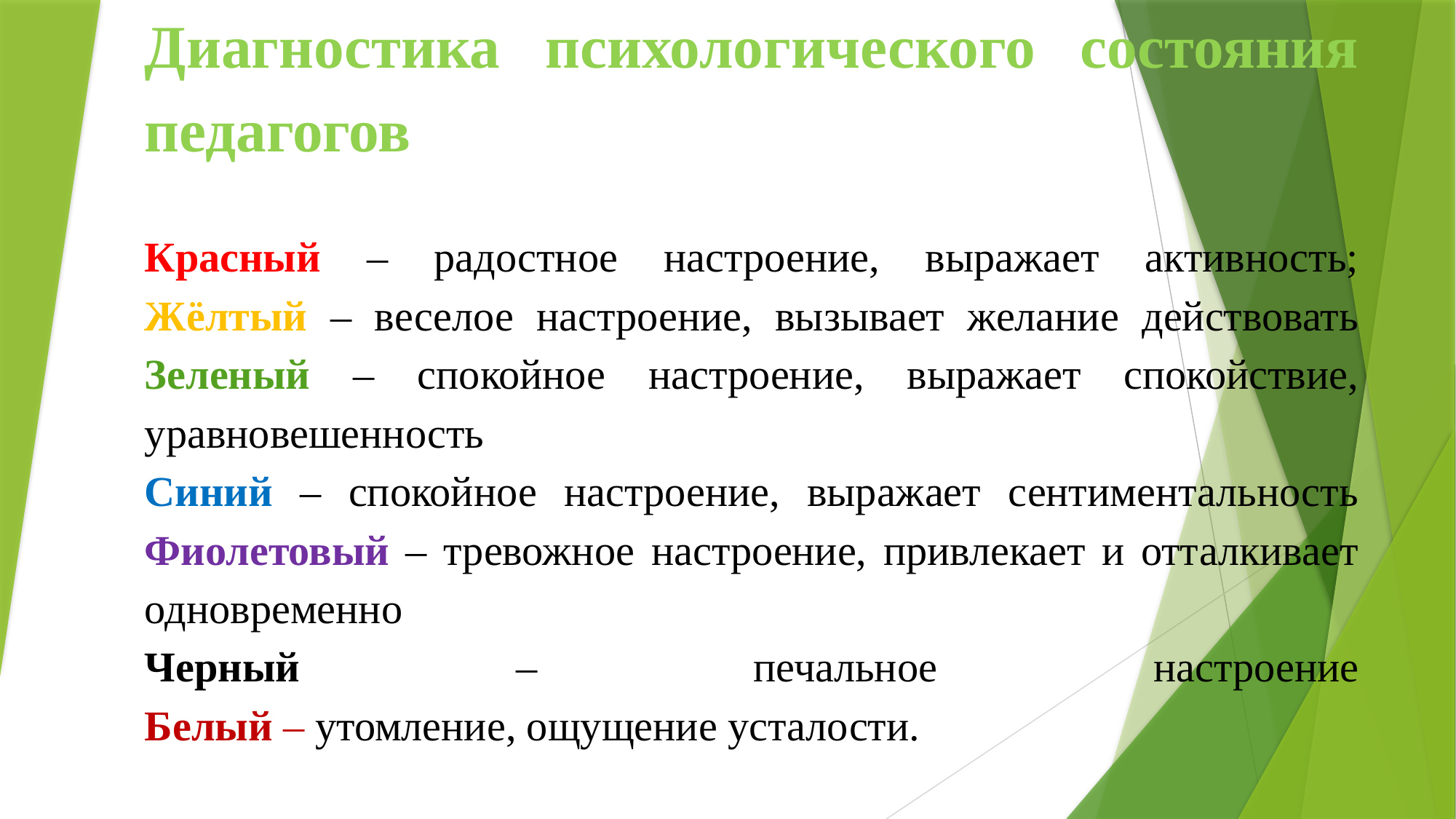

# Диагностика психологического состояния педагогов Красный – радостное настроение, выражает активность; Жёлтый – веселое настроение, вызывает желание действовать Зеленый – спокойное настроение, выражает спокойствие, уравновешенность Синий – спокойное настроение, выражает сентиментальность Фиолетовый – тревожное настроение, привлекает и отталкивает одновременно Черный – печальное настроение Белый – утомление, ощущение усталости.